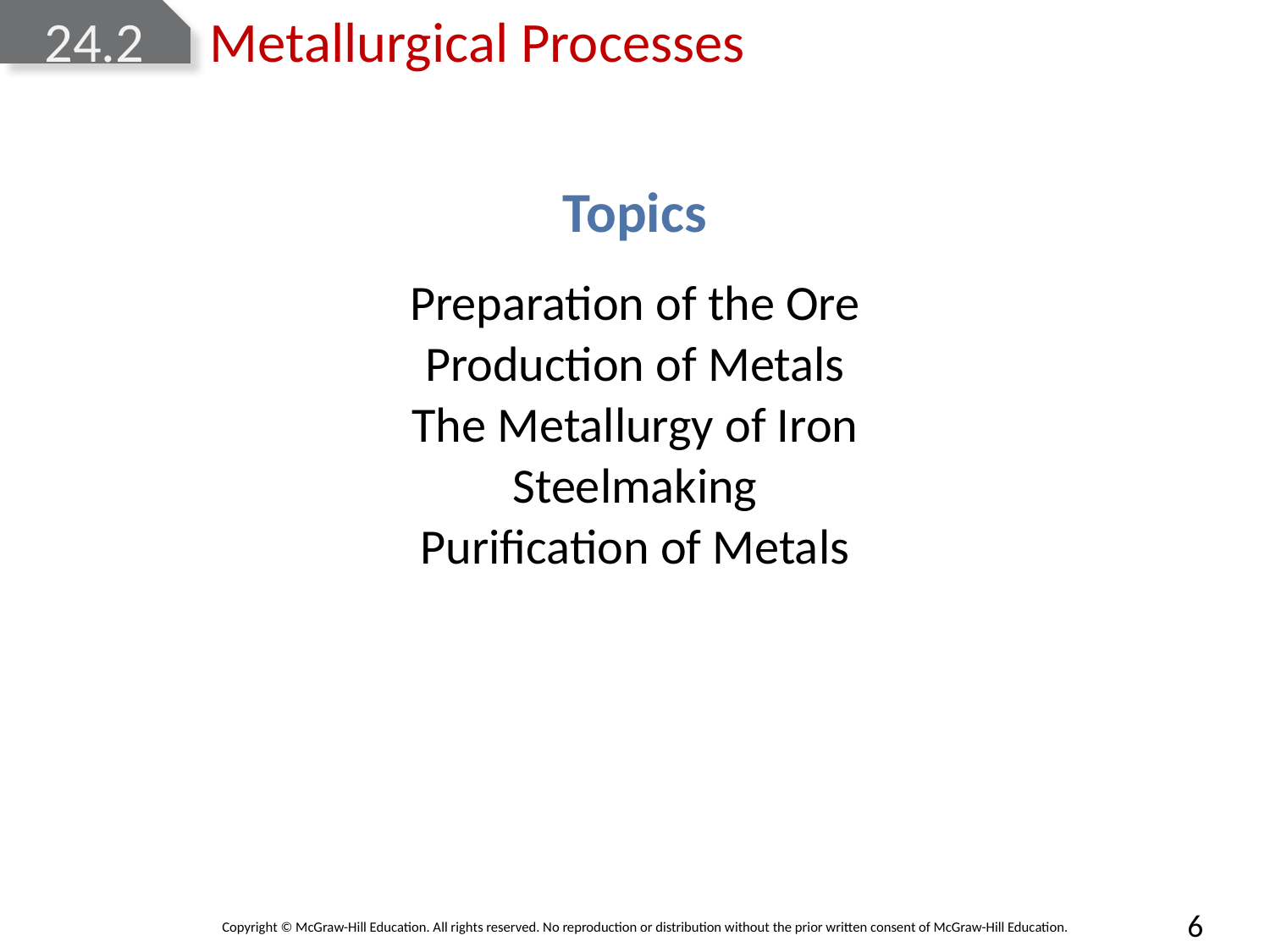

# 24.2 Metallurgical Processes
Topics
Preparation of the Ore
Production of Metals
The Metallurgy of Iron
Steelmaking
Purification of Metals